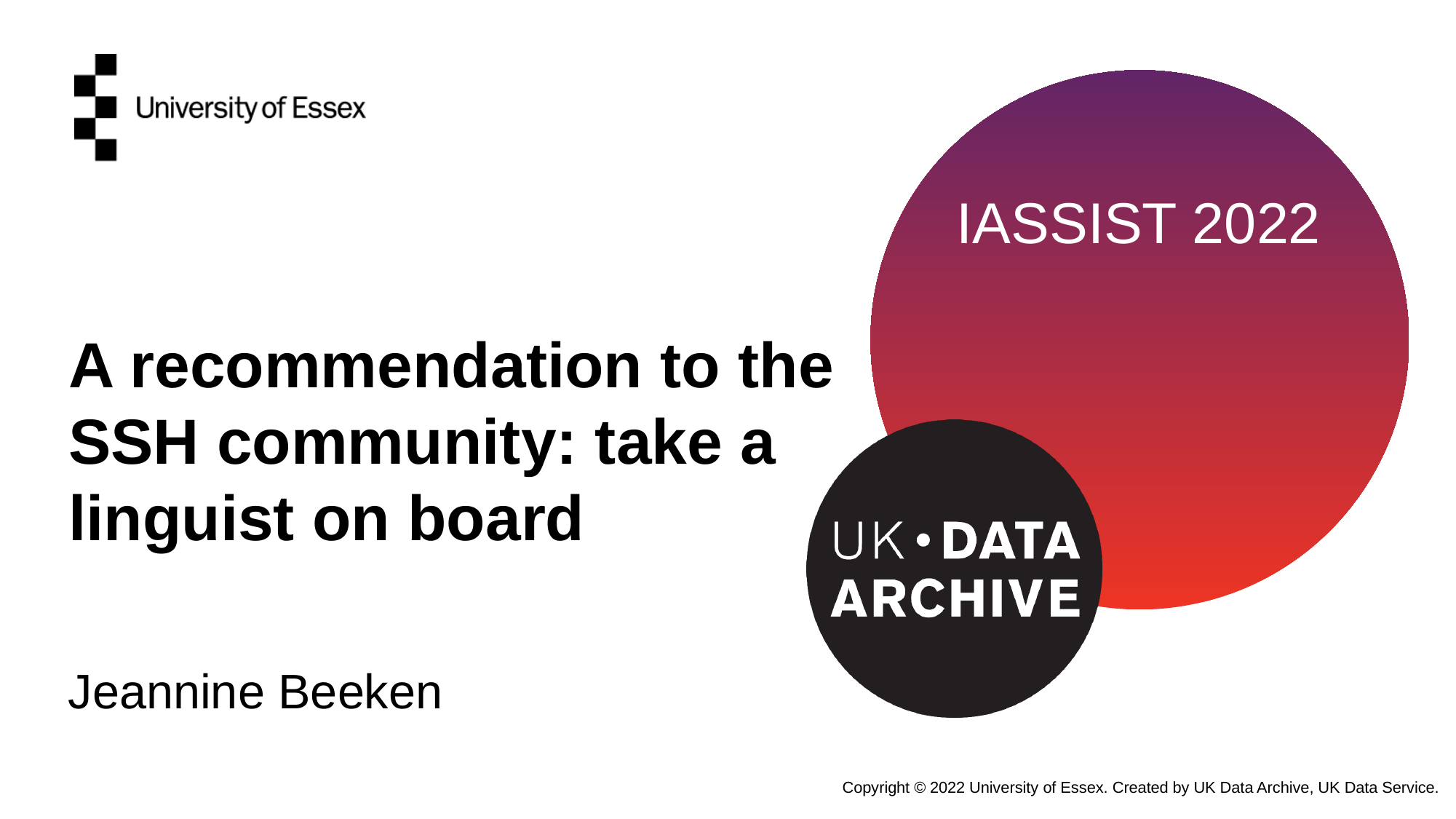

Jeannine Beeken
A recommendation to the SSH community: take a linguist on board
Copyright © 2022 University of Essex. Created by UK Data Archive, UK Data Service.